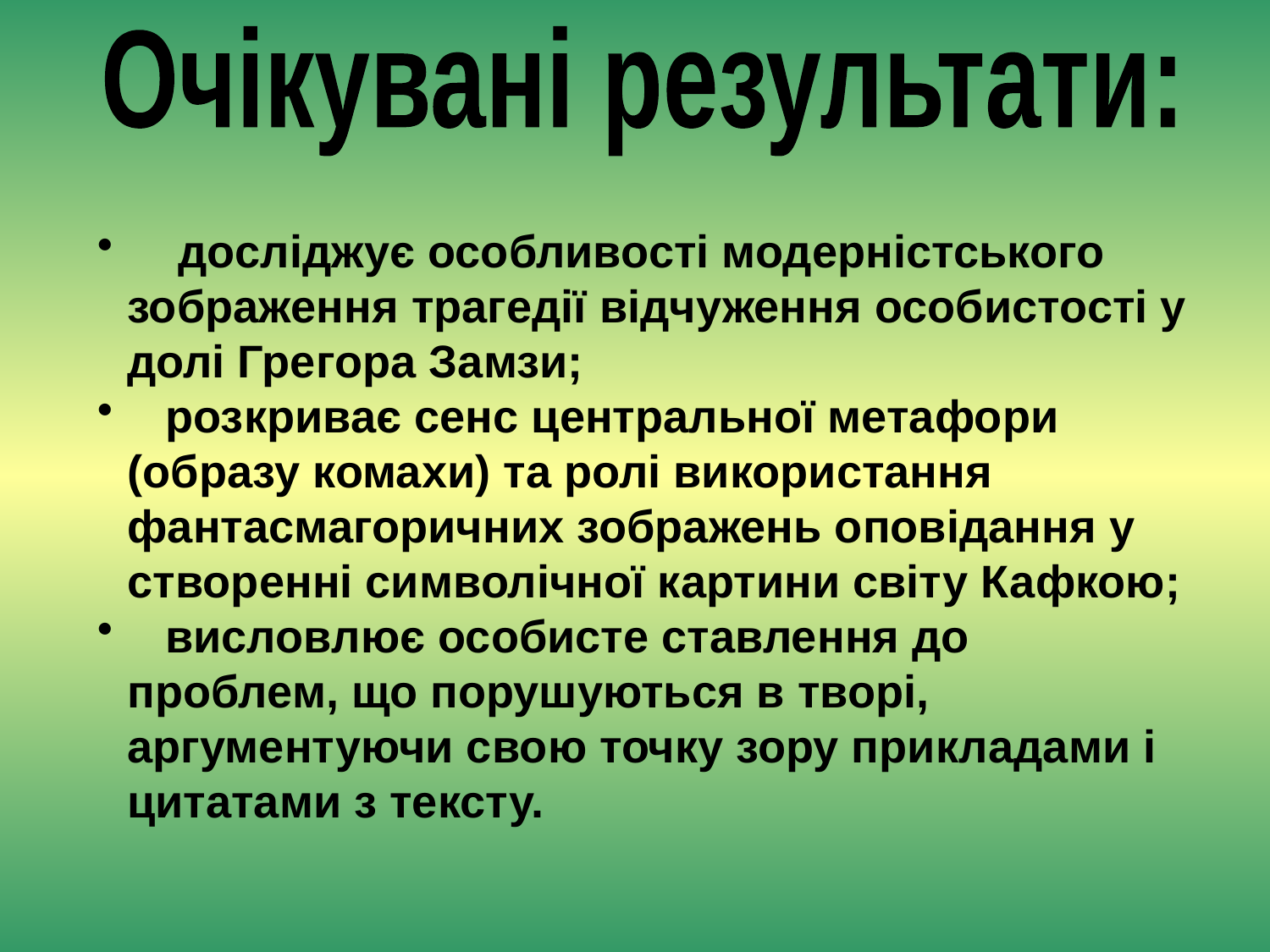

Очікувані результати:
    досліджує особливості модерністського зображення трагедії відчуження особистості у долі Грегора Замзи;
   розкриває сенс центральної метафори (образу комахи) та ролі використання фантасмагоричних зображень оповідання у створенні символічної картини світу Кафкою;
   висловлює особисте ставлення до проблем, що порушуються в творі, аргументуючи свою точку зору прикладами і цитатами з тексту.